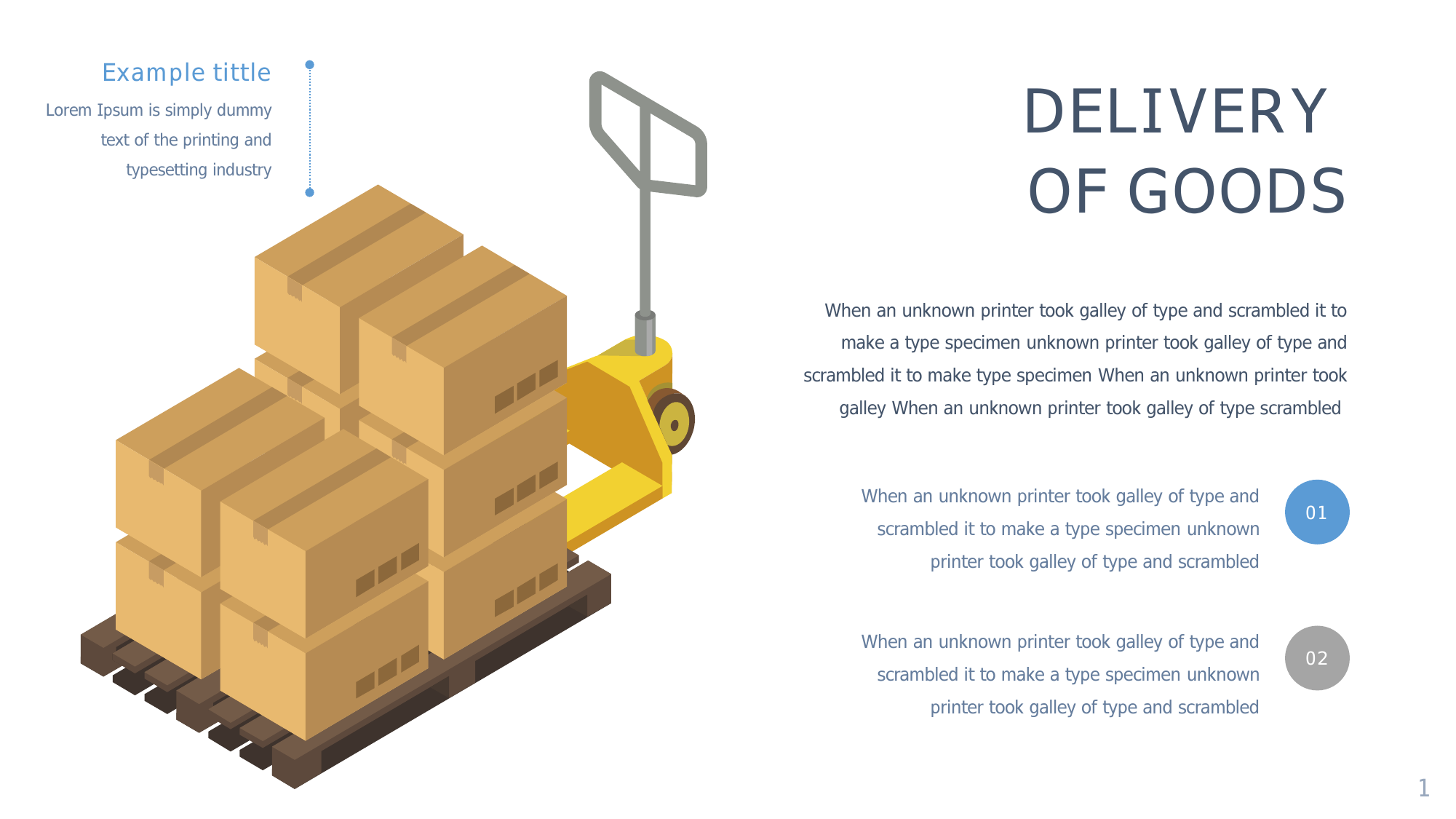

Example tittle
Lorem Ipsum is simply dummy text of the printing and typesetting industry
# DELIVERY OF GOODS

When an unknown printer took galley of type and scrambled it to make a type specimen unknown printer took galley of type and scrambled it to make type specimen When an unknown printer took galley When an unknown printer took galley of type scrambled
When an unknown printer took galley of type and scrambled it to make a type specimen unknown printer took galley of type and scrambled
01
When an unknown printer took galley of type and scrambled it to make a type specimen unknown printer took galley of type and scrambled
02